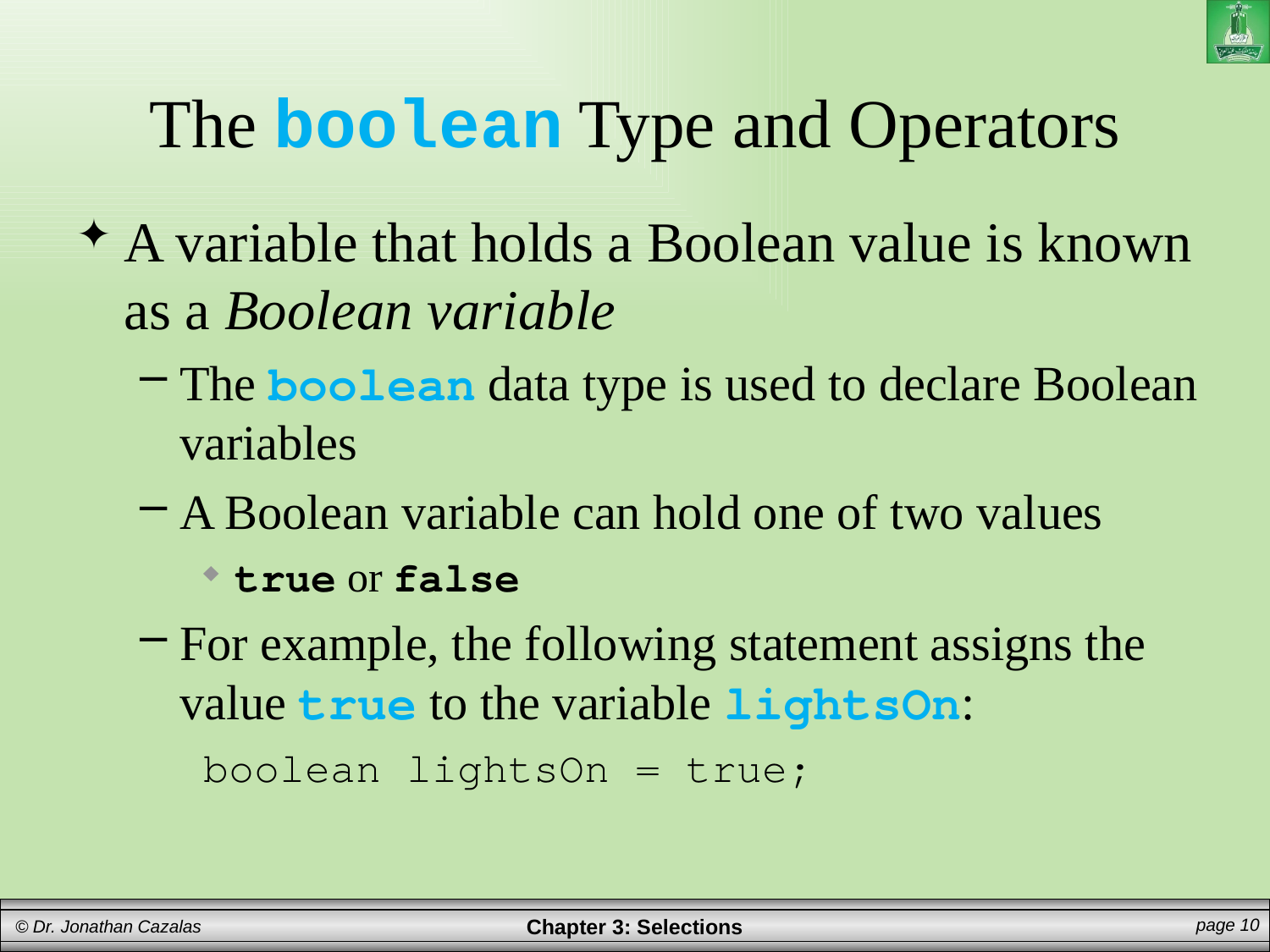

# The boolean Type and Operators
A variable that holds a Boolean value is known as a Boolean variable
The boolean data type is used to declare Boolean variables
A Boolean variable can hold one of two values
true or false
For example, the following statement assigns the value true to the variable lightsOn:
boolean lightsOn = true;